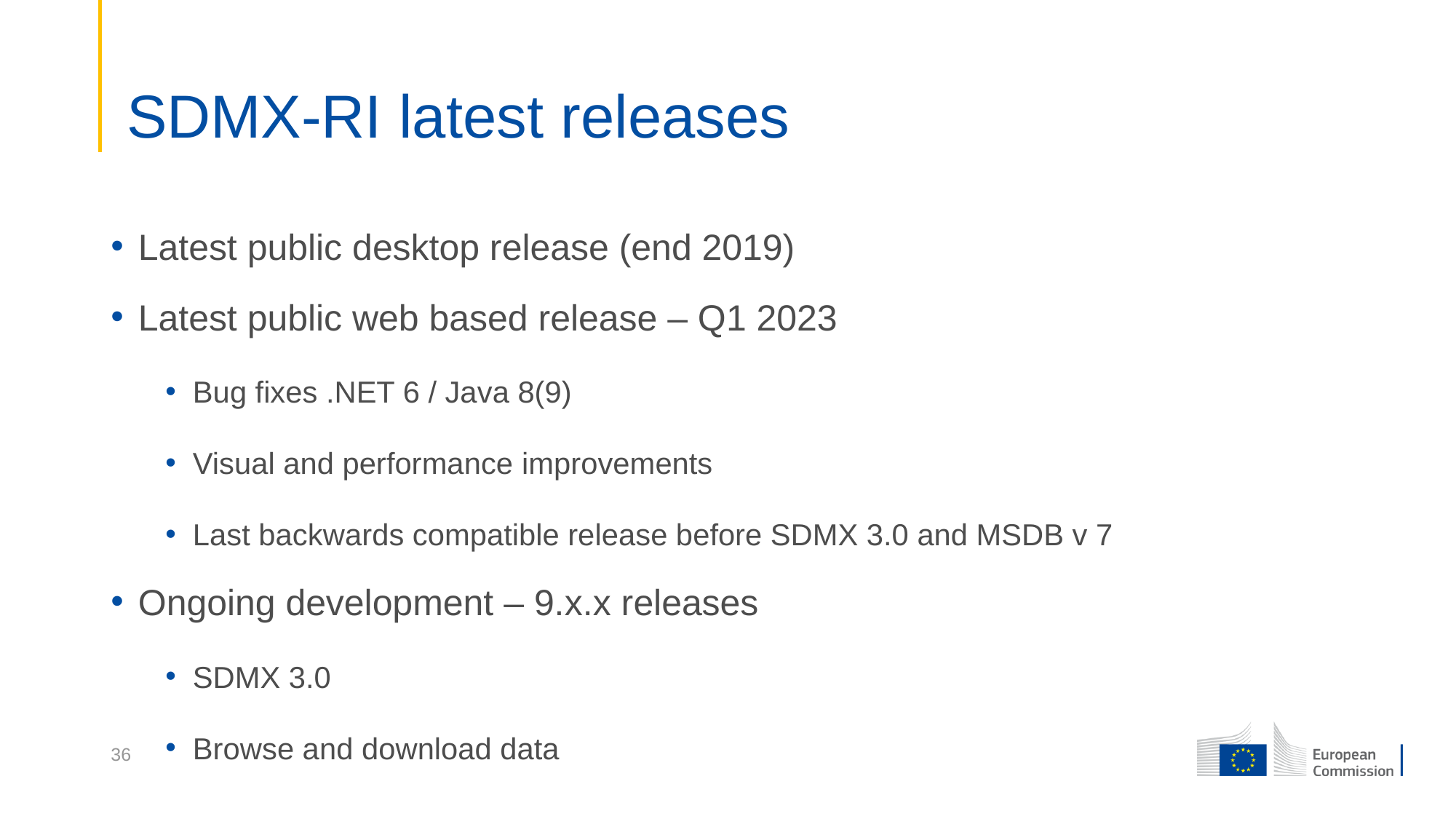

# SDMX-RI latest releases
Latest public desktop release (end 2019)
Latest public web based release – Q1 2023
Bug fixes .NET 6 / Java 8(9)
Visual and performance improvements
Last backwards compatible release before SDMX 3.0 and MSDB v 7
Ongoing development – 9.x.x releases
SDMX 3.0
Browse and download data

36